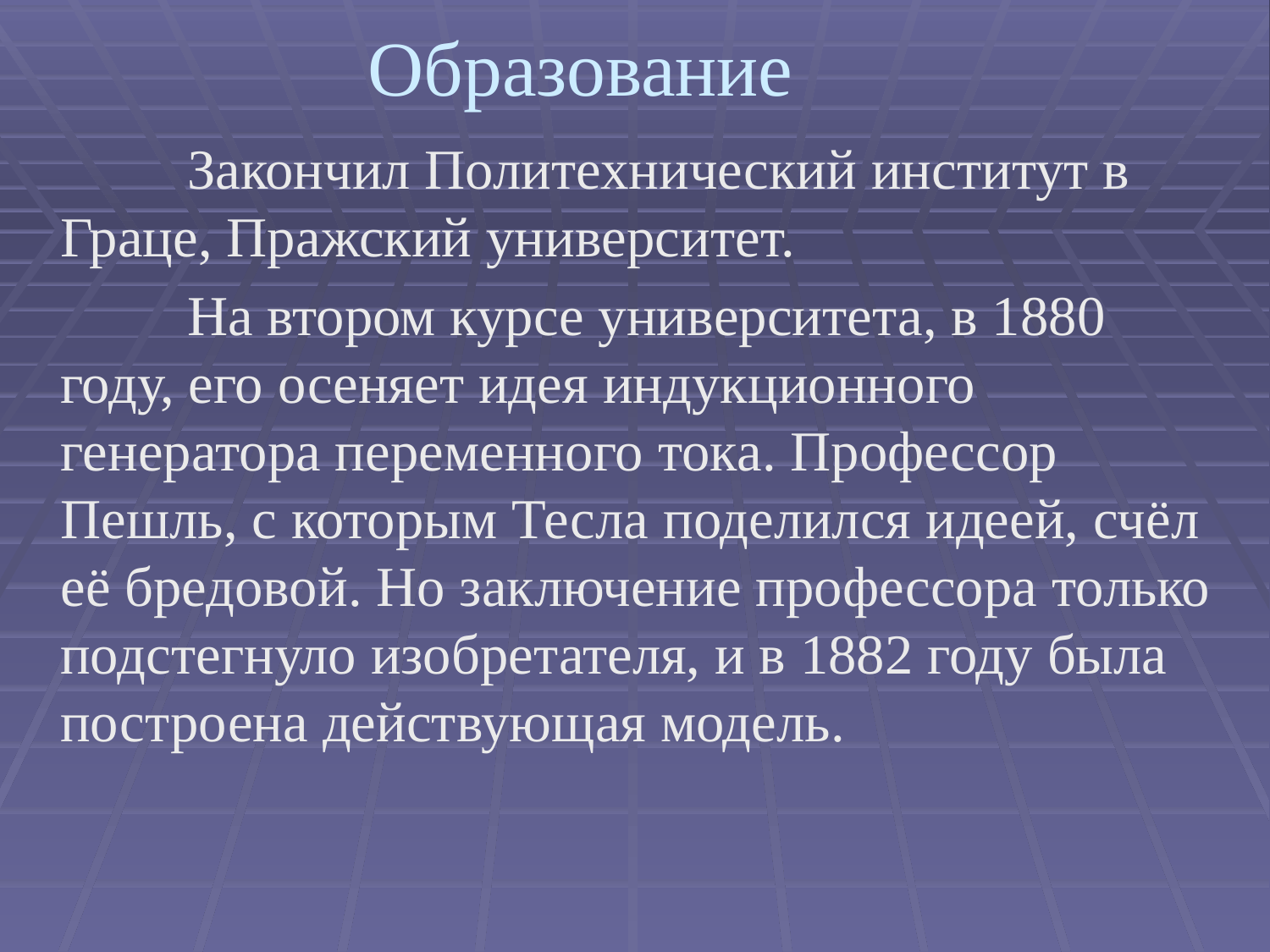

# Образование
		Закончил Политехнический институт в Граце, Пражский университет.
 		На втором курсе университета, в 1880 году, его осеняет идея индукционного генератора переменного тока. Профессор Пешль, с которым Тесла поделился идеей, счёл её бредовой. Но заключение профессора только подстегнуло изобретателя, и в 1882 году была построена действующая модель.